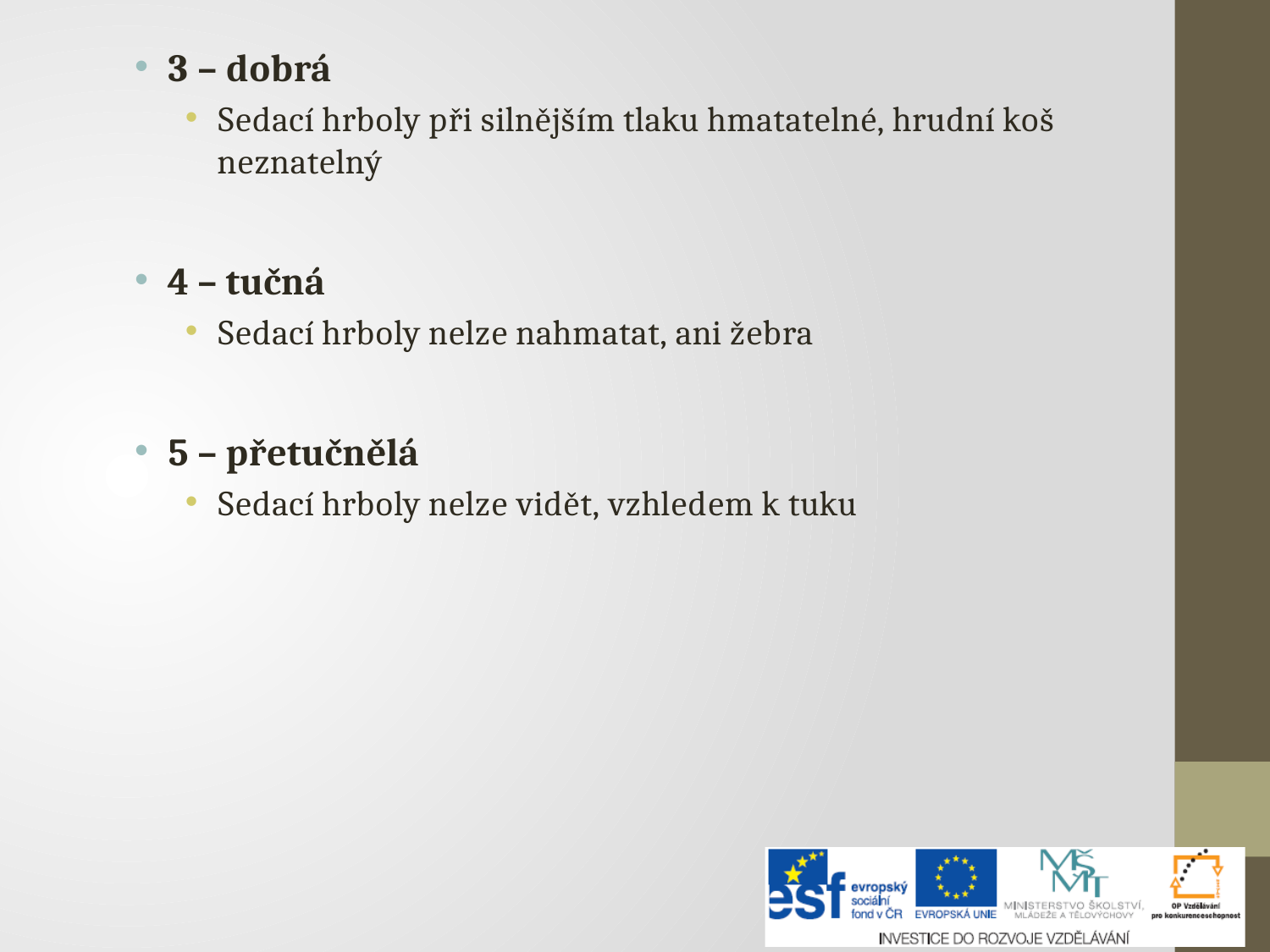

3 – dobrá
Sedací hrboly při silnějším tlaku hmatatelné, hrudní koš neznatelný

4 – tučná
Sedací hrboly nelze nahmatat, ani žebra

5 – přetučnělá
Sedací hrboly nelze vidět, vzhledem k tuku